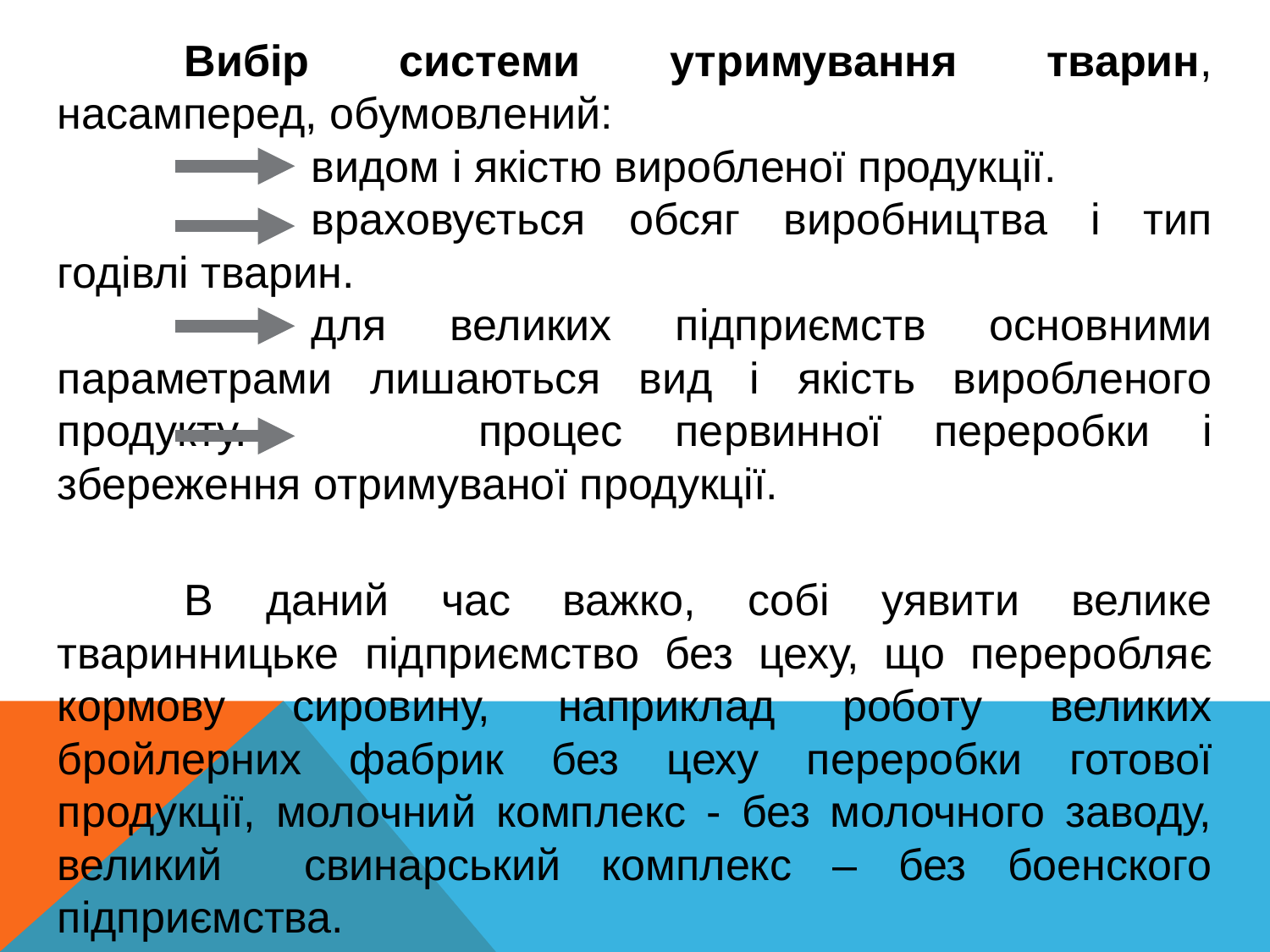

Вибір системи утримування тварин, насамперед, обумовлений:
		видом і якістю виробленої продукції.
		враховується обсяг виробництва і тип годівлі тварин.
		для великих підприємств основними параметрами лишаються вид і якість виробленого продукту. 		процес первинної переробки і збереження отримуваної продукції.

	В даний час важко, собі уявити велике тваринницьке підприємство без цеху, що переробляє кормову сировину, наприклад роботу великих бройлерних фабрик без цеху переробки готової продукції, молочний комплекс - без молочного заводу, великий  свинарський комплекс – без боенского підприємства.